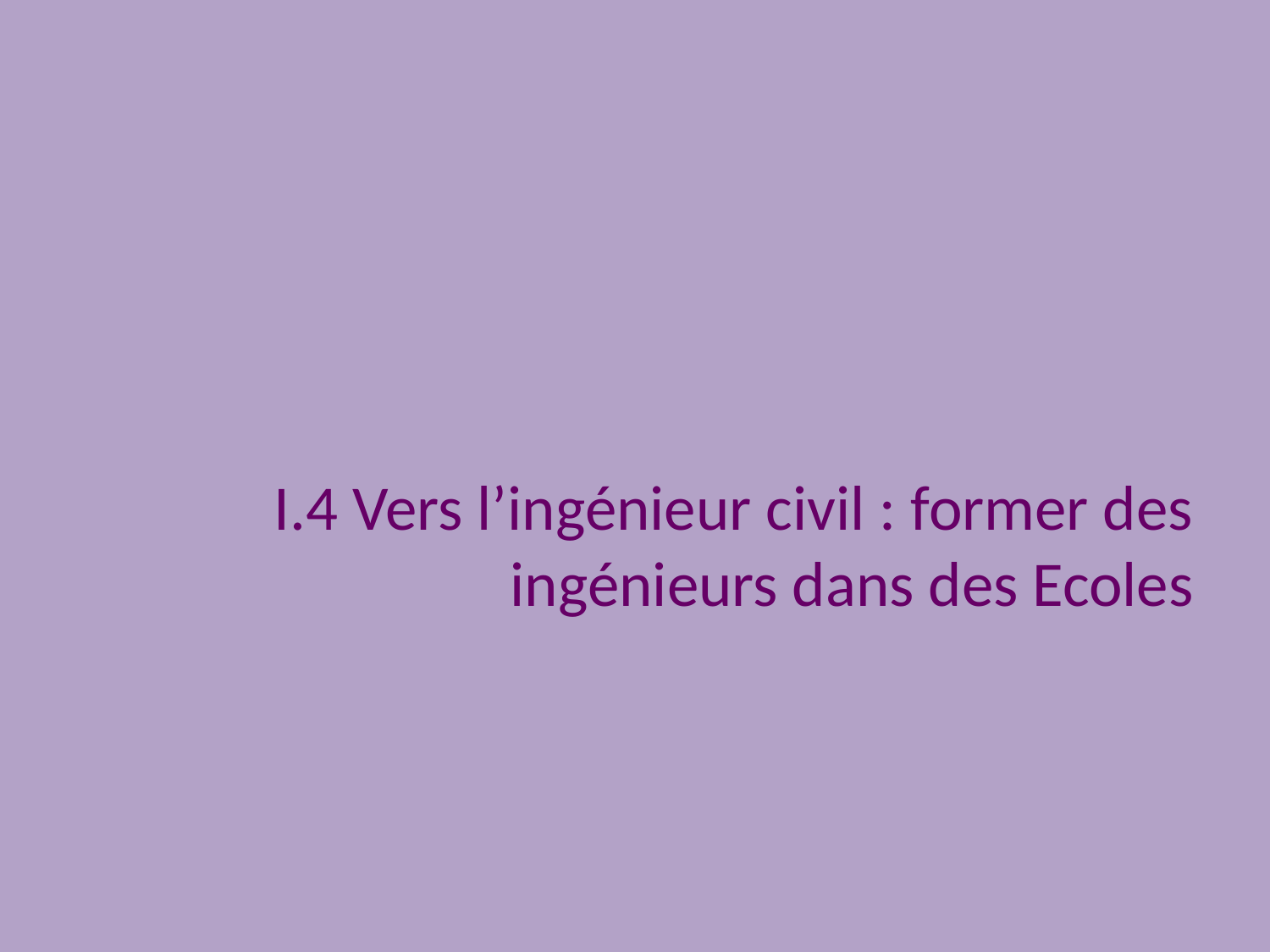

I.4 Vers l’ingénieur civil : former des ingénieurs dans des Ecoles